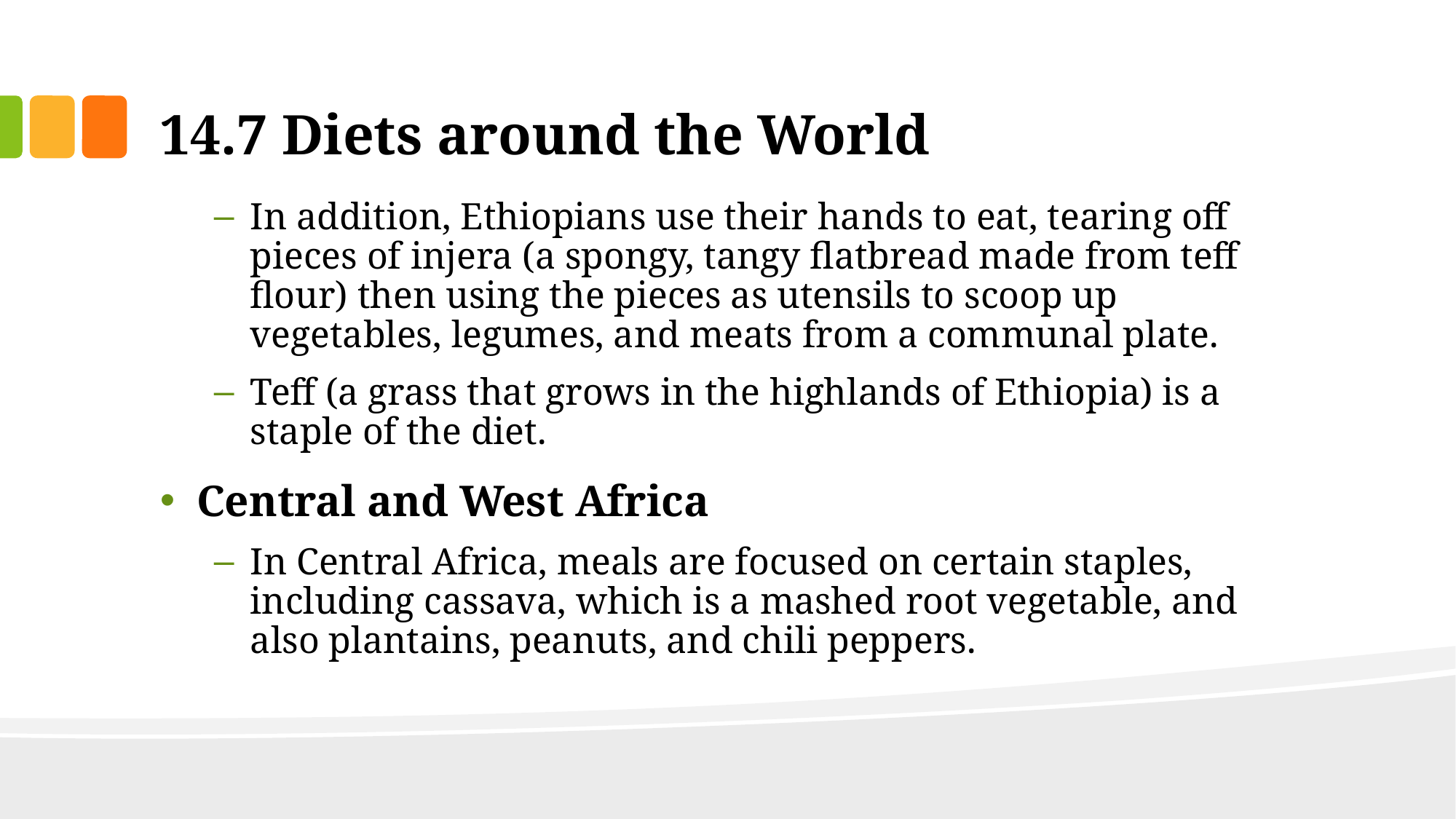

# 14.7 Diets around the World
In addition, Ethiopians use their hands to eat, tearing off pieces of injera (a spongy, tangy flatbread made from teff flour) then using the pieces as utensils to scoop up vegetables, legumes, and meats from a communal plate.
Teff (a grass that grows in the highlands of Ethiopia) is a staple of the diet.
Central and West Africa
In Central Africa, meals are focused on certain staples, including cassava, which is a mashed root vegetable, and also plantains, peanuts, and chili peppers.